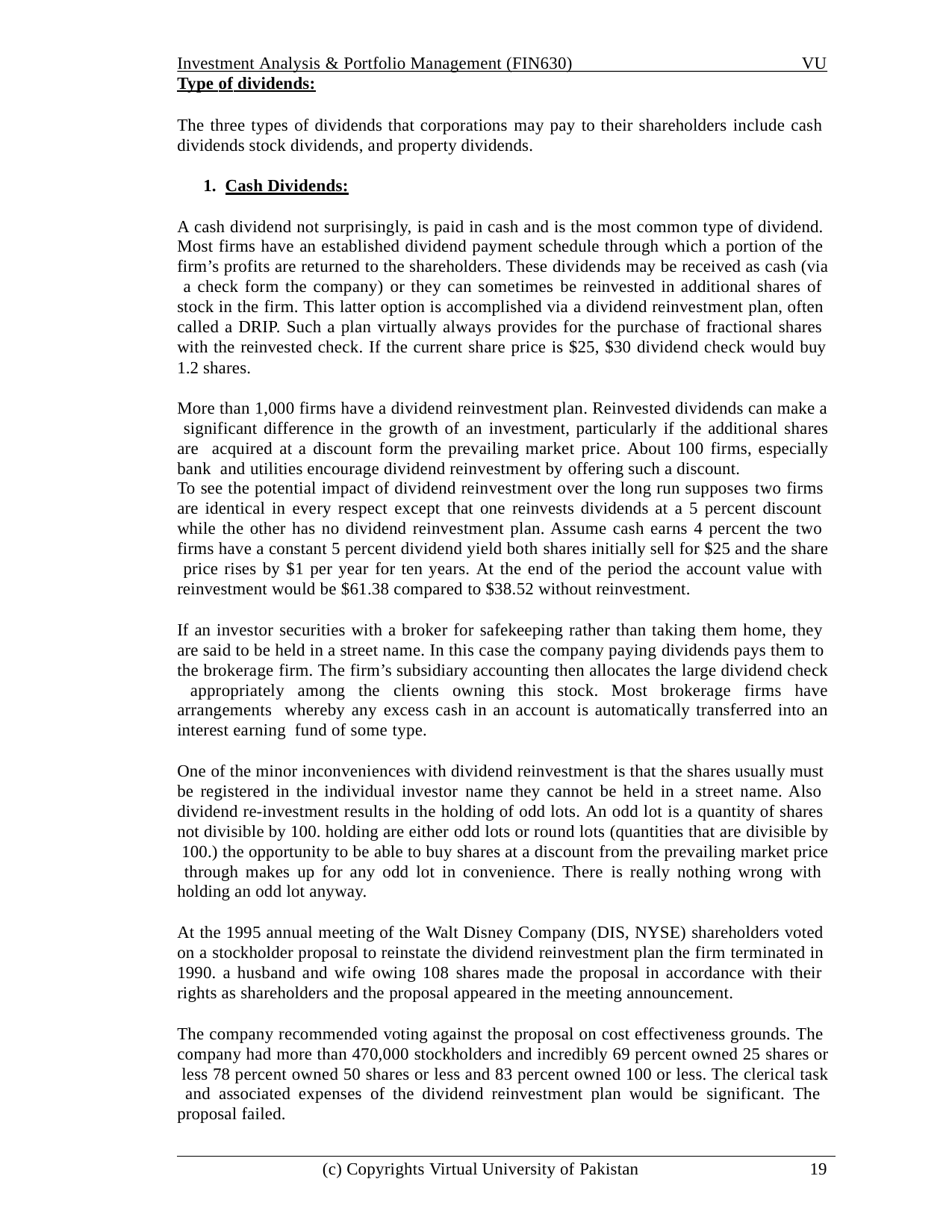

Investment Analysis & Portfolio Management (FIN630)
VU
Type of dividends:

The three types of dividends that corporations may pay to their shareholders include cash  dividends stock dividends, and property dividends.

1. Cash Dividends:

A cash dividend not surprisingly, is paid in cash and is the most common type of dividend.  Most firms have an established dividend payment schedule through which a portion of the  firm’s profits are returned to the shareholders. These dividends may be received as cash (via  a check form the company) or they can sometimes be reinvested in additional shares of  stock in the firm. This latter option is accomplished via a dividend reinvestment plan, often  called a DRIP. Such a plan virtually always provides for the purchase of fractional shares  with the reinvested check. If the current share price is $25, $30 dividend check would buy
1.2 shares.

More than 1,000 firms have a dividend reinvestment plan. Reinvested dividends can make a  significant difference in the growth of an investment, particularly if the additional shares are  acquired at a discount form the prevailing market price. About 100 firms, especially bank  and utilities encourage dividend reinvestment by offering such a discount.
To see the potential impact of dividend reinvestment over the long run supposes two firms  are identical in every respect except that one reinvests dividends at a 5 percent discount  while the other has no dividend reinvestment plan. Assume cash earns 4 percent the two  firms have a constant 5 percent dividend yield both shares initially sell for $25 and the share  price rises by $1 per year for ten years. At the end of the period the account value with  reinvestment would be $61.38 compared to $38.52 without reinvestment.

If an investor securities with a broker for safekeeping rather than taking them home, they  are said to be held in a street name. In this case the company paying dividends pays them to  the brokerage firm. The firm’s subsidiary accounting then allocates the large dividend check  appropriately among the clients owning this stock. Most brokerage firms have arrangements  whereby any excess cash in an account is automatically transferred into an interest earning  fund of some type.

One of the minor inconveniences with dividend reinvestment is that the shares usually must  be registered in the individual investor name they cannot be held in a street name. Also  dividend re-investment results in the holding of odd lots. An odd lot is a quantity of shares  not divisible by 100. holding are either odd lots or round lots (quantities that are divisible by  100.) the opportunity to be able to buy shares at a discount from the prevailing market price  through makes up for any odd lot in convenience. There is really nothing wrong with  holding an odd lot anyway.

At the 1995 annual meeting of the Walt Disney Company (DIS, NYSE) shareholders voted  on a stockholder proposal to reinstate the dividend reinvestment plan the firm terminated in  1990. a husband and wife owing 108 shares made the proposal in accordance with their  rights as shareholders and the proposal appeared in the meeting announcement.

The company recommended voting against the proposal on cost effectiveness grounds. The  company had more than 470,000 stockholders and incredibly 69 percent owned 25 shares or  less 78 percent owned 50 shares or less and 83 percent owned 100 or less. The clerical task  and associated expenses of the dividend reinvestment plan would be significant. The  proposal failed.

(c) Copyrights Virtual University of Pakistan
19